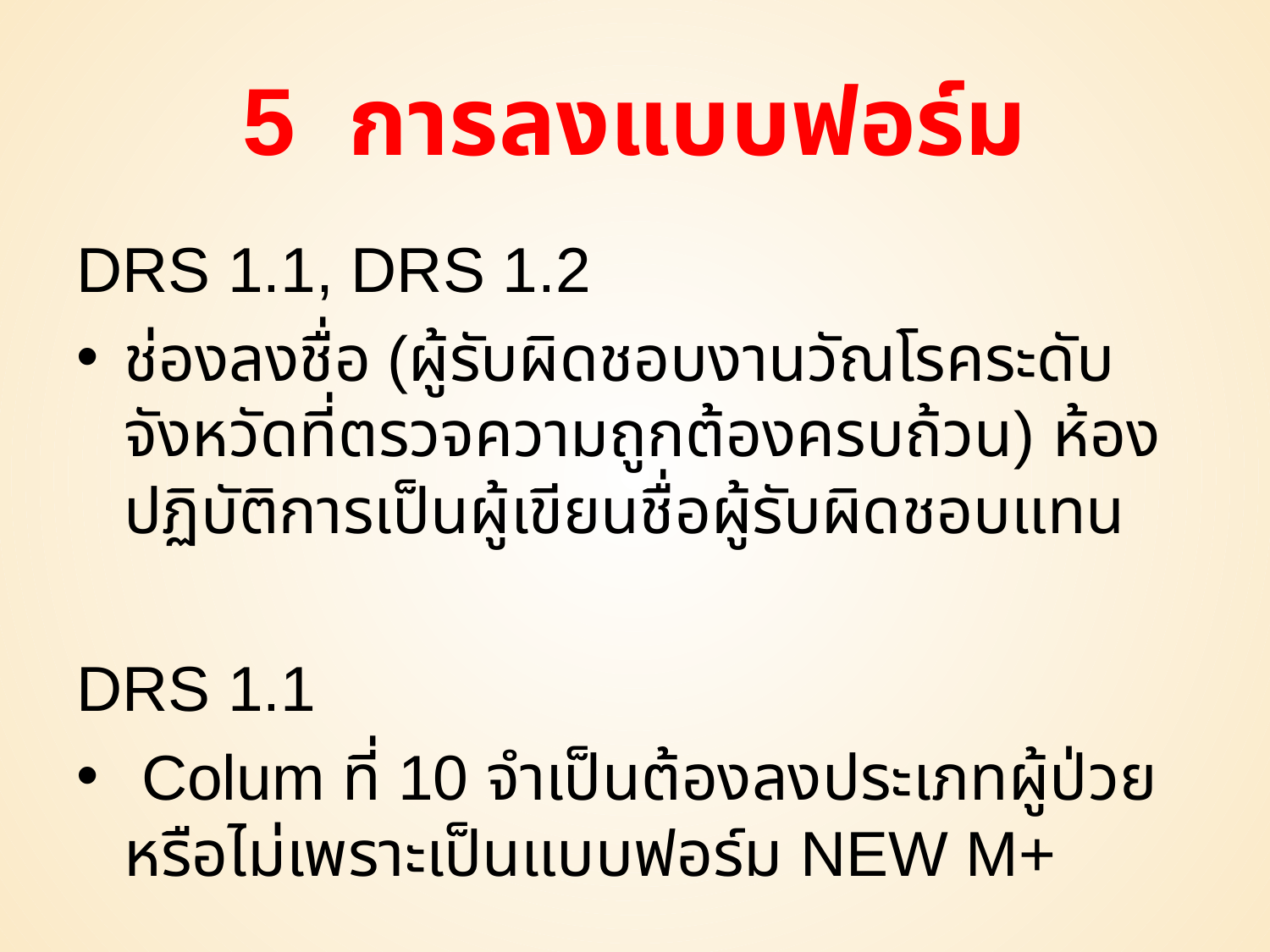

# 5  การลงแบบฟอร์ม
DRS 1.1, DRS 1.2
ช่องลงชื่อ (ผู้รับผิดชอบงานวัณโรคระดับจังหวัดที่ตรวจความถูกต้องครบถ้วน) ห้องปฏิบัติการเป็นผู้เขียนชื่อผู้รับผิดชอบแทน

DRS 1.1
 Colum ที่ 10 จำเป็นต้องลงประเภทผู้ป่วยหรือไม่เพราะเป็นแบบฟอร์ม NEW M+